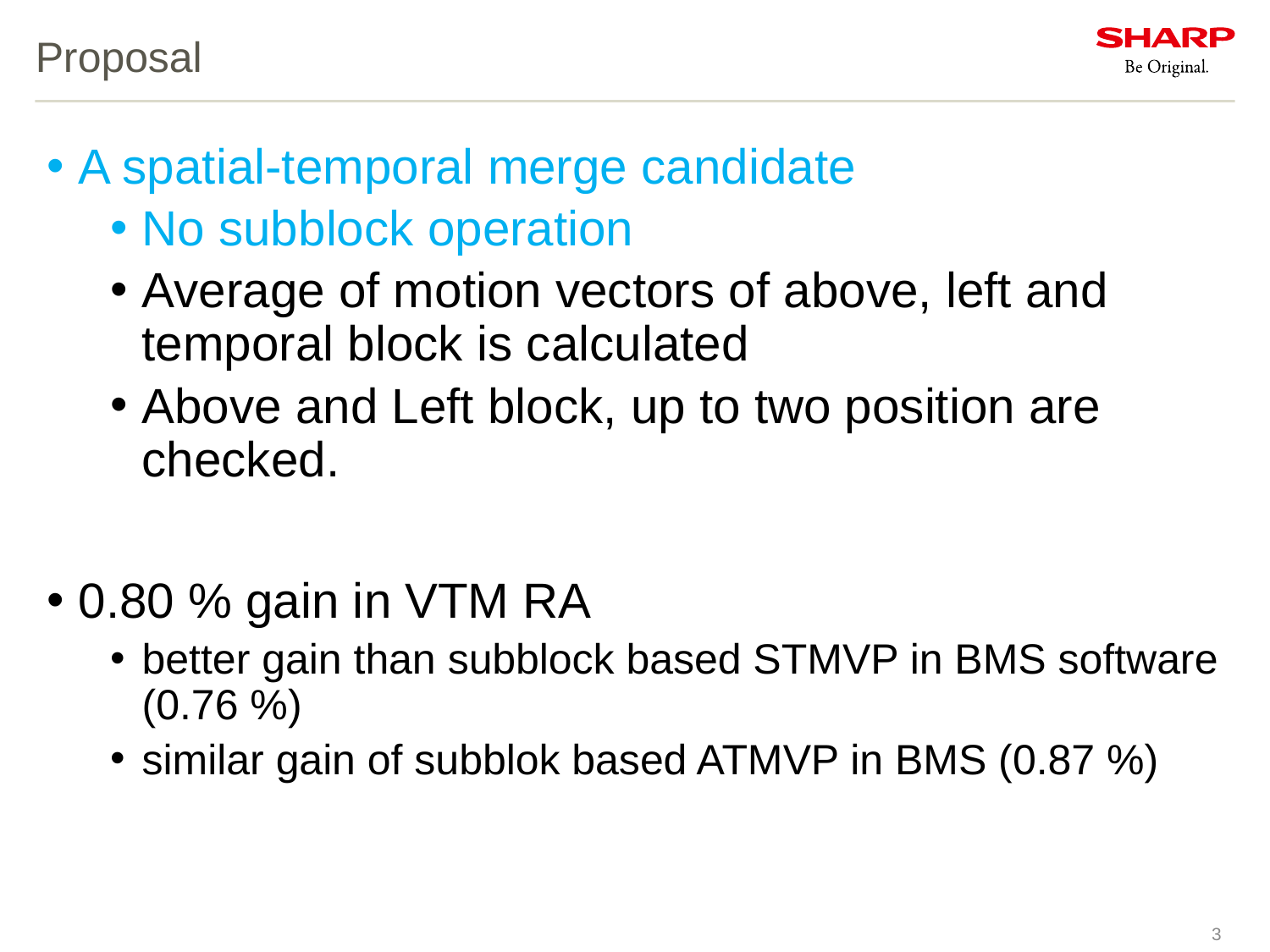

# Proposal
A spatial-temporal merge candidate
No subblock operation
Average of motion vectors of above, left and temporal block is calculated
Above and Left block, up to two position are checked.

0.80 % gain in VTM RA
better gain than subblock based STMVP in BMS software (0.76 %)
similar gain of subblok based ATMVP in BMS (0.87 %)

3